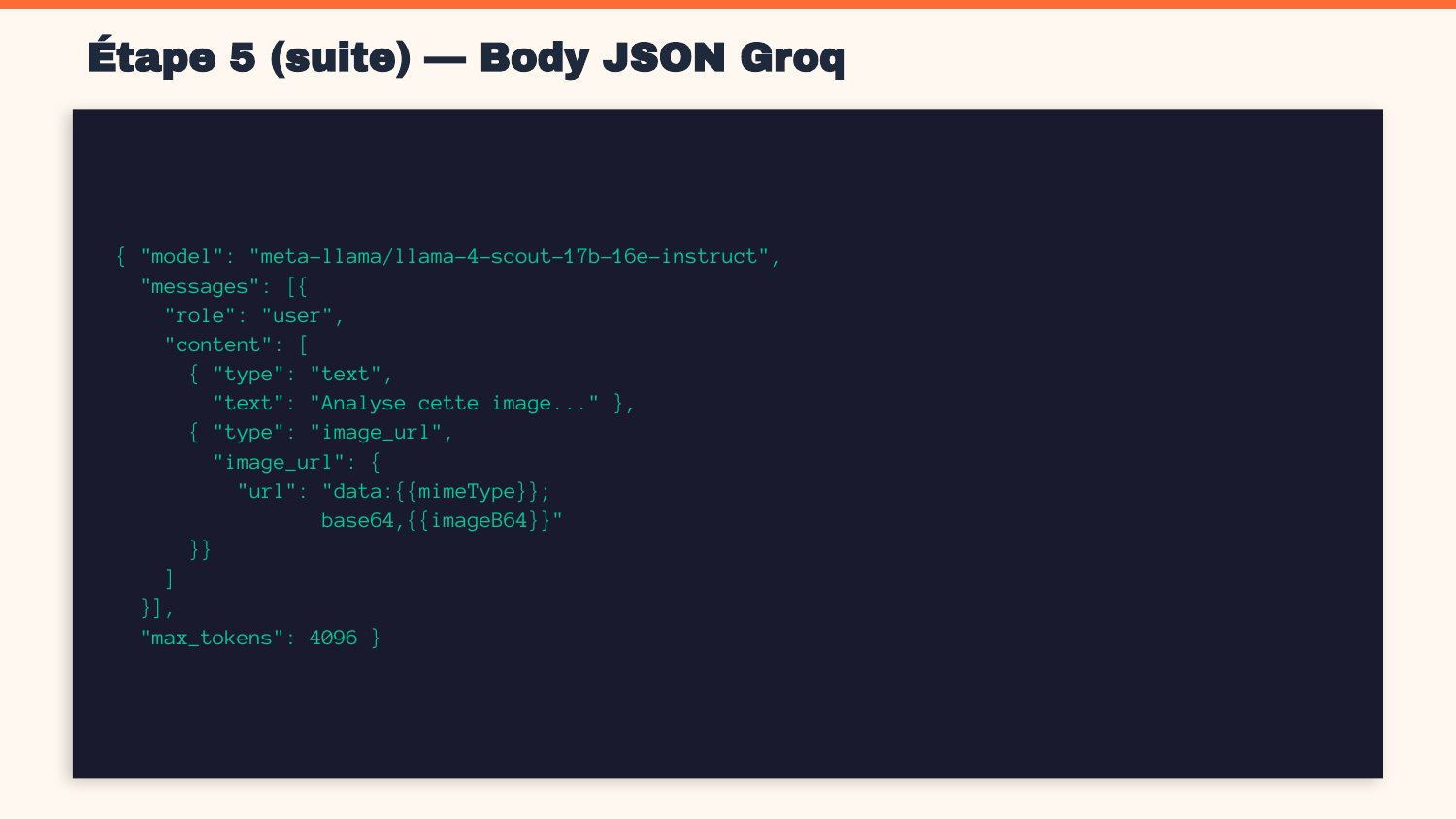

Étape 5 (suite) — Body JSON Groq

{ "model": "meta-llama/llama-4-scout-17b-16e-instruct",
  "messages": [{
    "role": "user",
    "content": [
      { "type": "text",
        "text": "Analyse cette image..." },
      { "type": "image_url",
        "image_url": {
          "url": "data:{{mimeType}};
                 base64,{{imageB64}}"
      }}
    ]
  }],
  "max_tokens": 4096 }